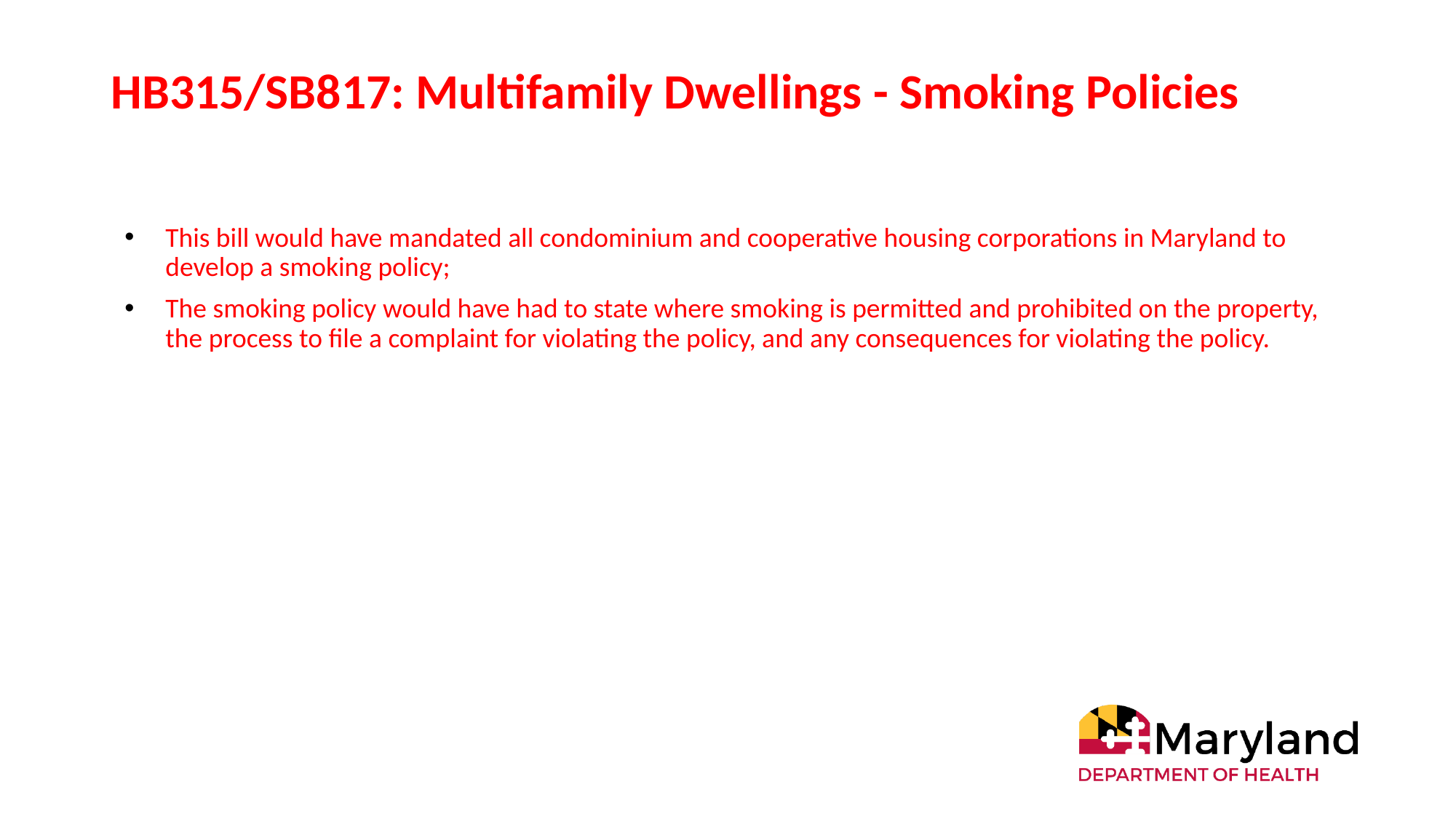

# HB315/SB817: Multifamily Dwellings - Smoking Policies
This bill would have mandated all condominium and cooperative housing corporations in Maryland to develop a smoking policy;
The smoking policy would have had to state where smoking is permitted and prohibited on the property, the process to file a complaint for violating the policy, and any consequences for violating the policy.